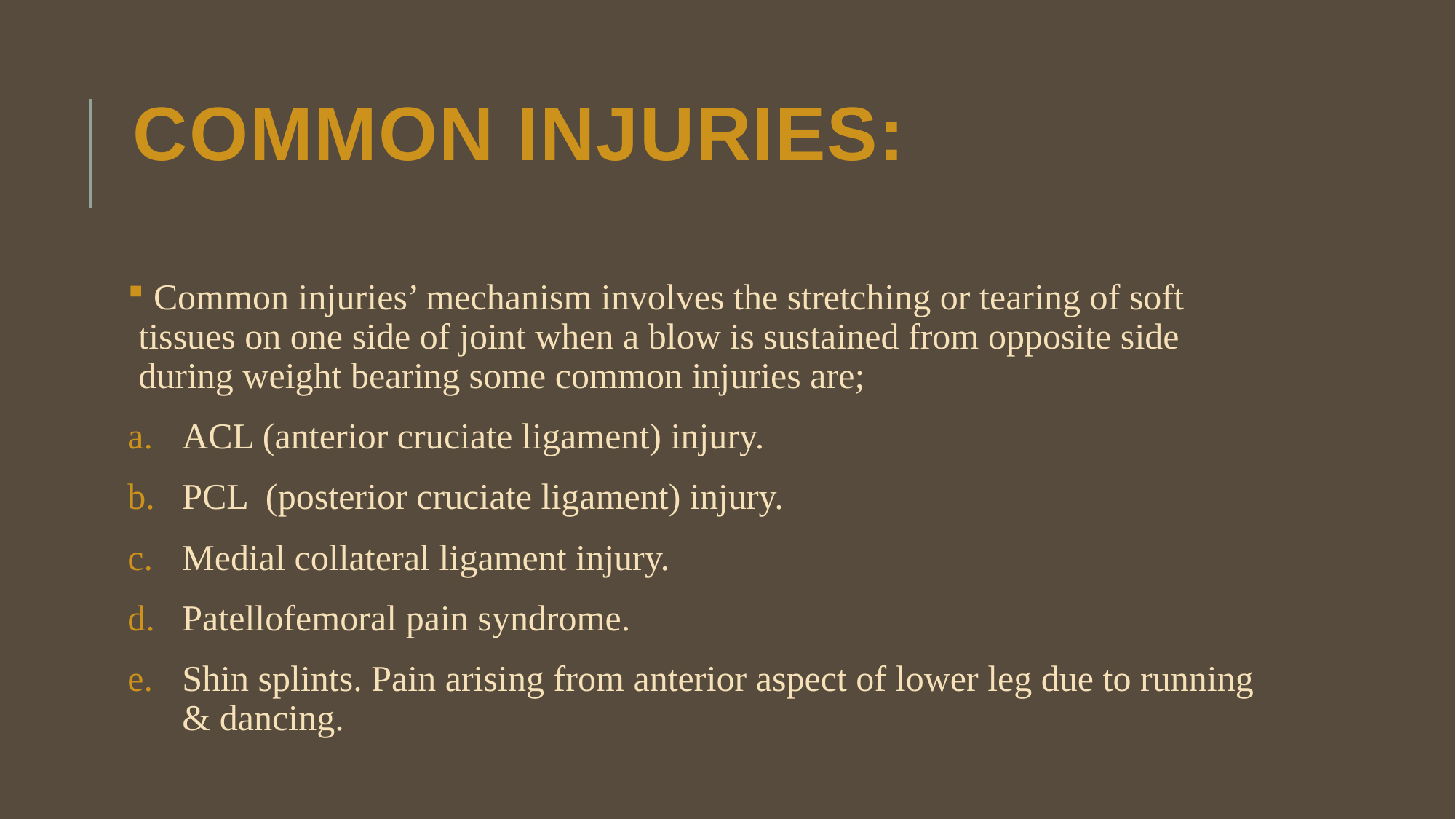

# Common injuries:
 Common injuries’ mechanism involves the stretching or tearing of soft tissues on one side of joint when a blow is sustained from opposite side during weight bearing some common injuries are;
ACL (anterior cruciate ligament) injury.
PCL  (posterior cruciate ligament) injury.
Medial collateral ligament injury.
Patellofemoral pain syndrome.
Shin splints. Pain arising from anterior aspect of lower leg due to running & dancing.